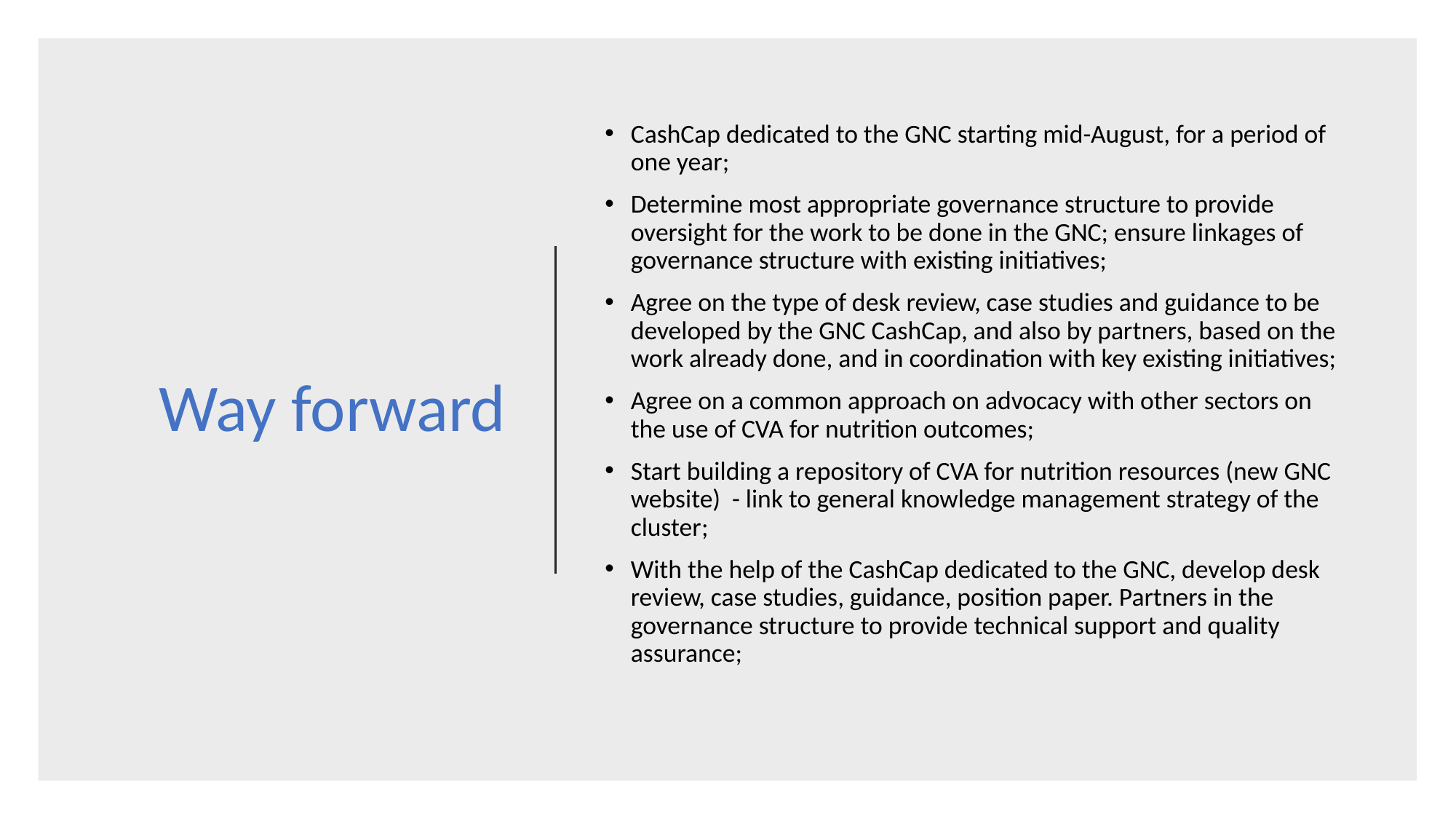

# Way forward
CashCap dedicated to the GNC starting mid-August, for a period of one year;
Determine most appropriate governance structure to provide oversight for the work to be done in the GNC; ensure linkages of governance structure with existing initiatives;
Agree on the type of desk review, case studies and guidance to be developed by the GNC CashCap, and also by partners, based on the work already done, and in coordination with key existing initiatives;
Agree on a common approach on advocacy with other sectors on the use of CVA for nutrition outcomes;
Start building a repository of CVA for nutrition resources (new GNC website)  - link to general knowledge management strategy of the cluster;
With the help of the CashCap dedicated to the GNC, develop desk review, case studies, guidance, position paper. Partners in the governance structure to provide technical support and quality assurance;